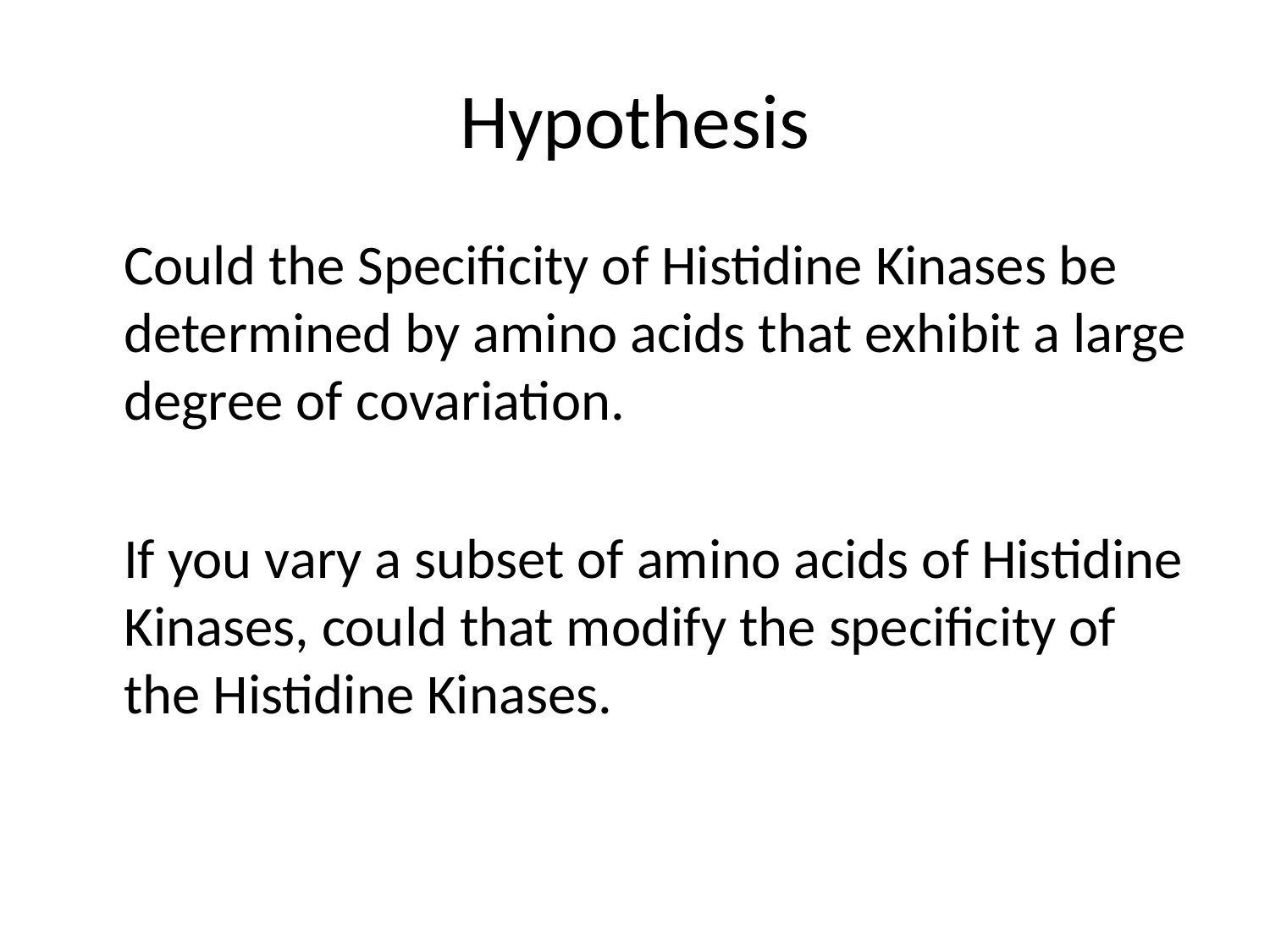

# Hypothesis
	Could the Specificity of Histidine Kinases be determined by amino acids that exhibit a large degree of covariation.

	If you vary a subset of amino acids of Histidine Kinases, could that modify the specificity of the Histidine Kinases.